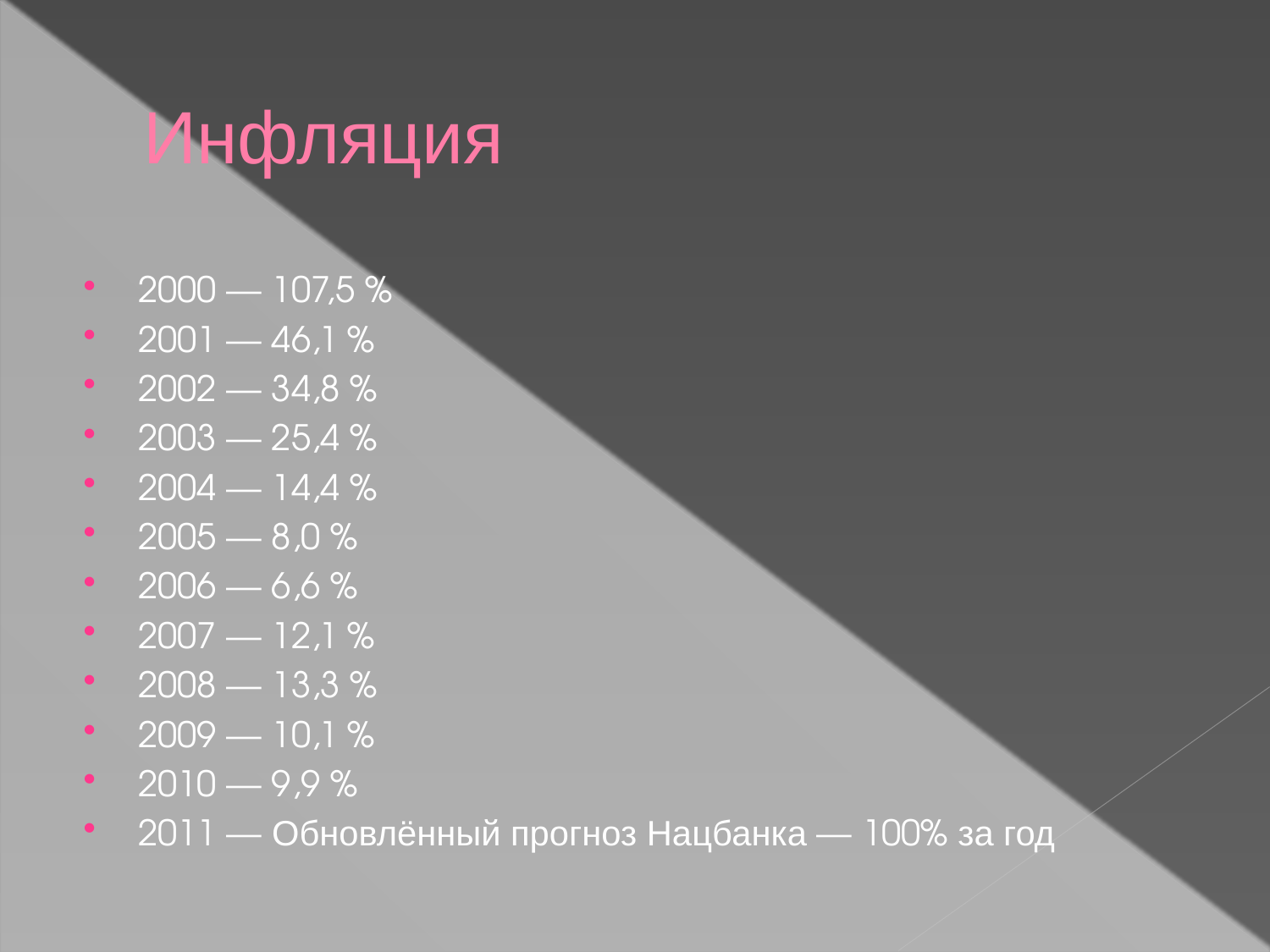

# Инфляция
2000 — 107,5 %
2001 — 46,1 %
2002 — 34,8 %
2003 — 25,4 %
2004 — 14,4 %
2005 — 8,0 %
2006 — 6,6 %
2007 — 12,1 %
2008 — 13,3 %
2009 — 10,1 %
2010 — 9,9 %
2011 — Обновлённый прогноз Нацбанка — 100% за год